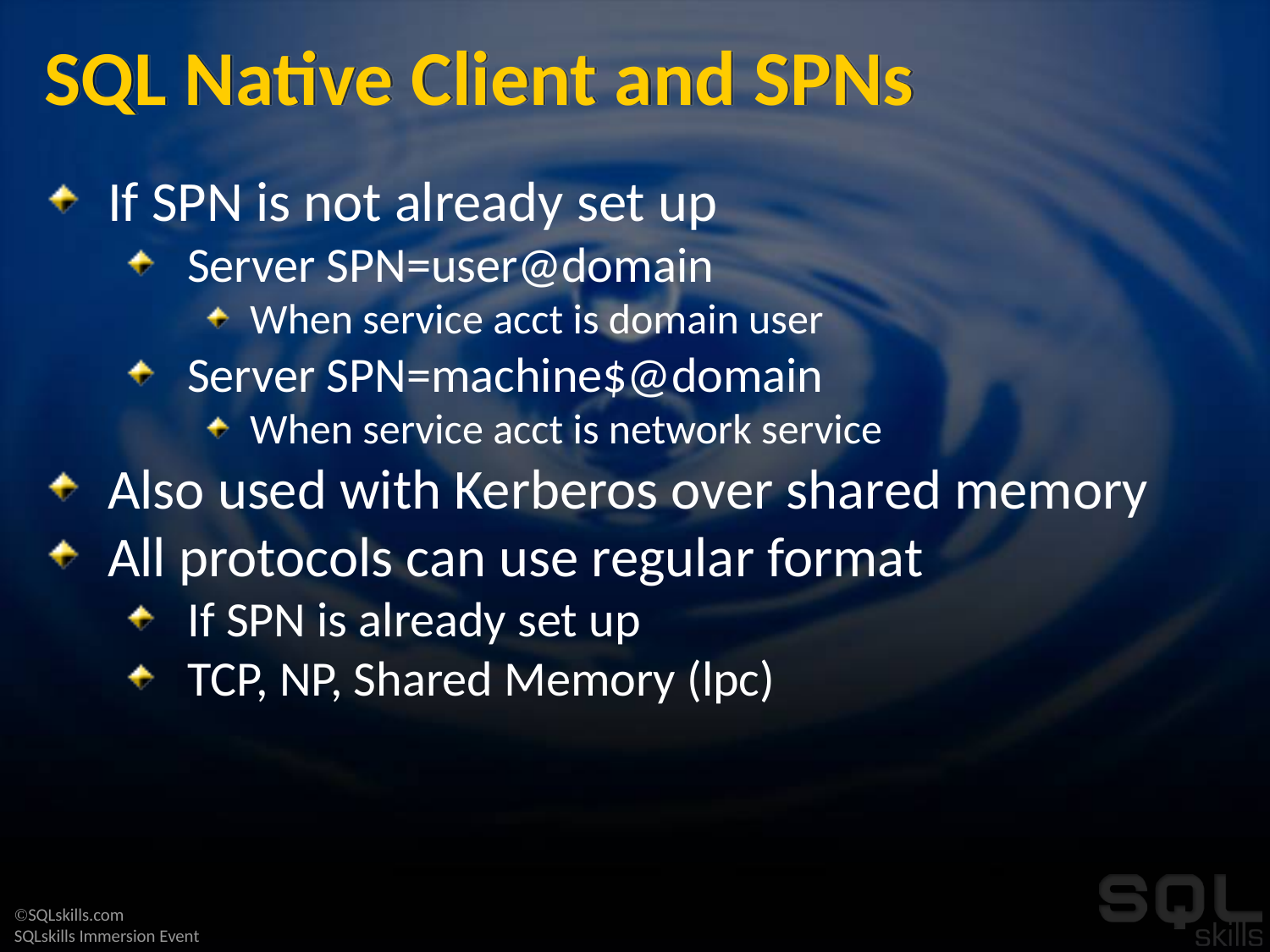

# SQL Native Client and SPNs
If SPN is not already set up
Server SPN=user@domain
When service acct is domain user
Server SPN=machine$@domain
When service acct is network service
Also used with Kerberos over shared memory
All protocols can use regular format
If SPN is already set up
TCP, NP, Shared Memory (lpc)